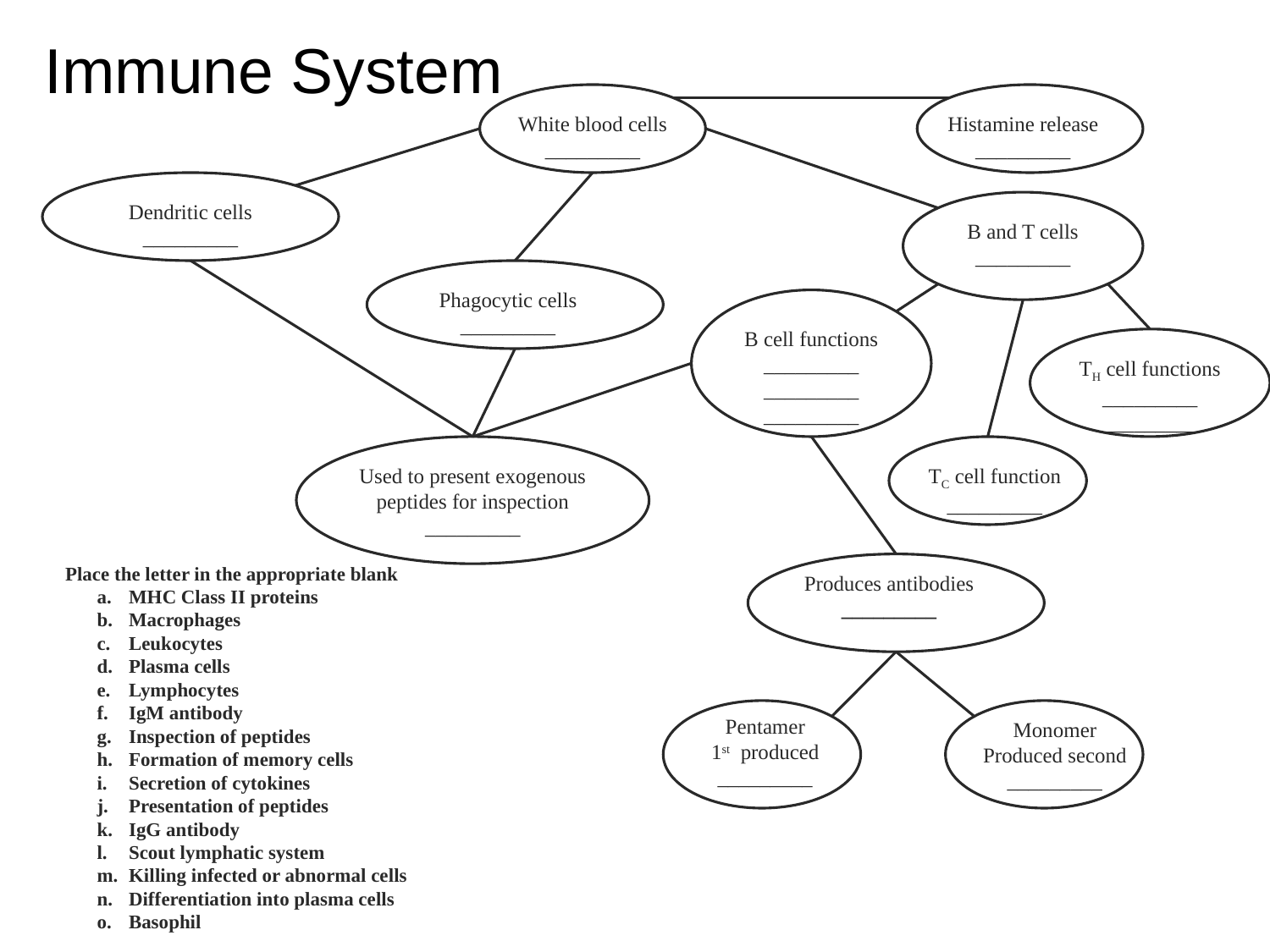

Immune System

White blood cells
_________
Histamine release
_________

Dendritic cells
_________

B and T cells
_________

Phagocytic cells
_________

B cell functions
_________
_________
_________

TH cell functions
_________
_________

Used to present exogenous peptides for inspection
_________
TC cell function
_________

Produces antibodies
_________

Pentamer
1st  produced
_________
Monomer
Produced second
_________
	Place the letter in the appropriate blank
MHC Class II proteins
Macrophages
Leukocytes
Plasma cells
Lymphocytes
IgM antibody
Inspection of peptides
Formation of memory cells
Secretion of cytokines
Presentation of peptides
IgG antibody
Scout lymphatic system
Killing infected or abnormal cells
Differentiation into plasma cells
Basophil